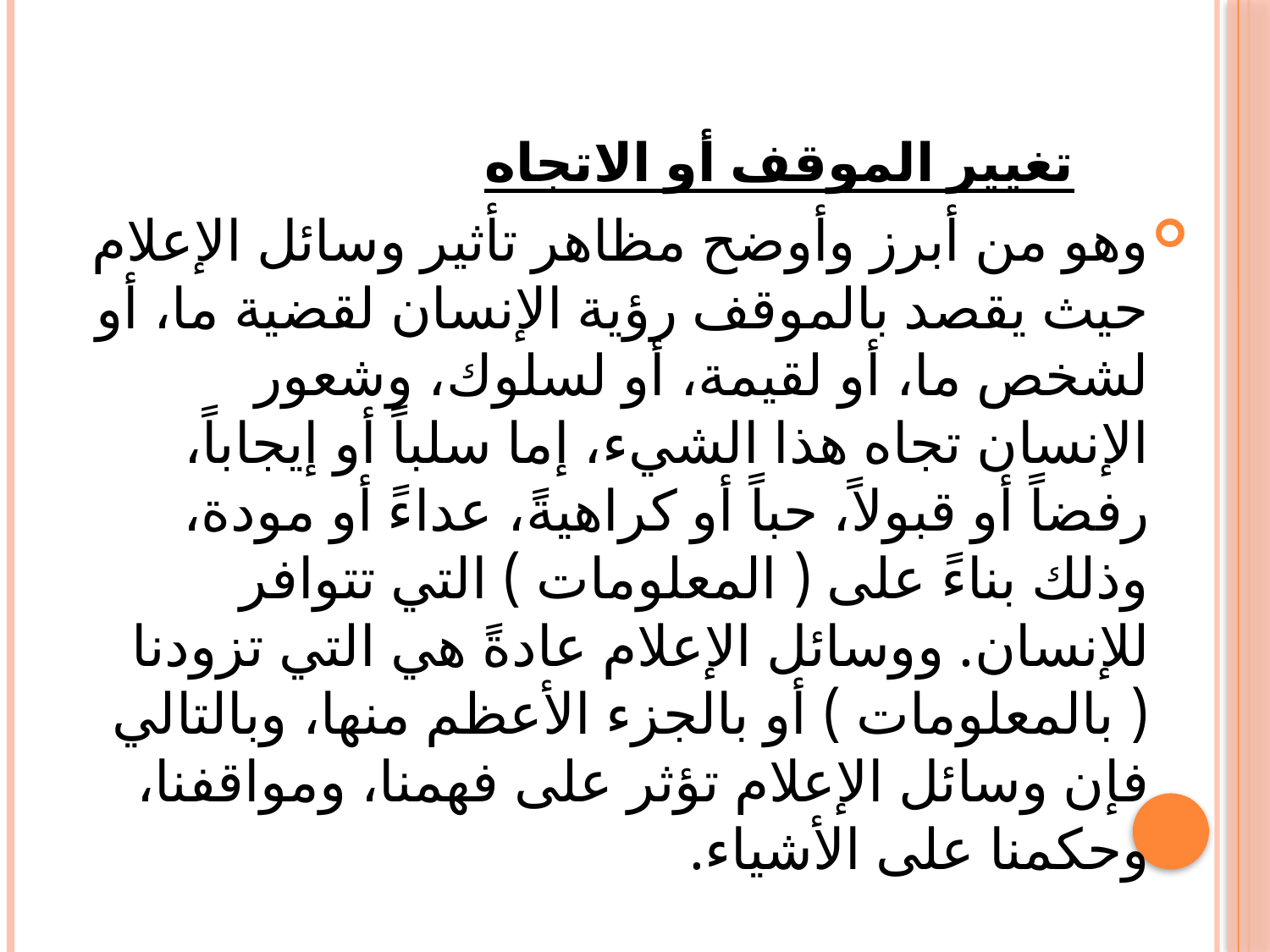

# تغيير الموقف أو الاتجاه
وهو من أبرز وأوضح مظاهر تأثير وسائل الإعلام حيث يقصد بالموقف رؤية الإنسان لقضية ما، أو لشخص ما، أو لقيمة، أو لسلوك، وشعور الإنسان تجاه هذا الشيء، إما سلباً أو إيجاباً، رفضاً أو قبولاً، حباً أو كراهيةً، عداءً أو مودة، وذلك بناءً على ( المعلومات ) التي تتوافر للإنسان. ووسائل الإعلام عادةً هي التي تزودنا ( بالمعلومات ) أو بالجزء الأعظم منها، وبالتالي فإن وسائل الإعلام تؤثر على فهمنا، ومواقفنا، وحكمنا على الأشياء.